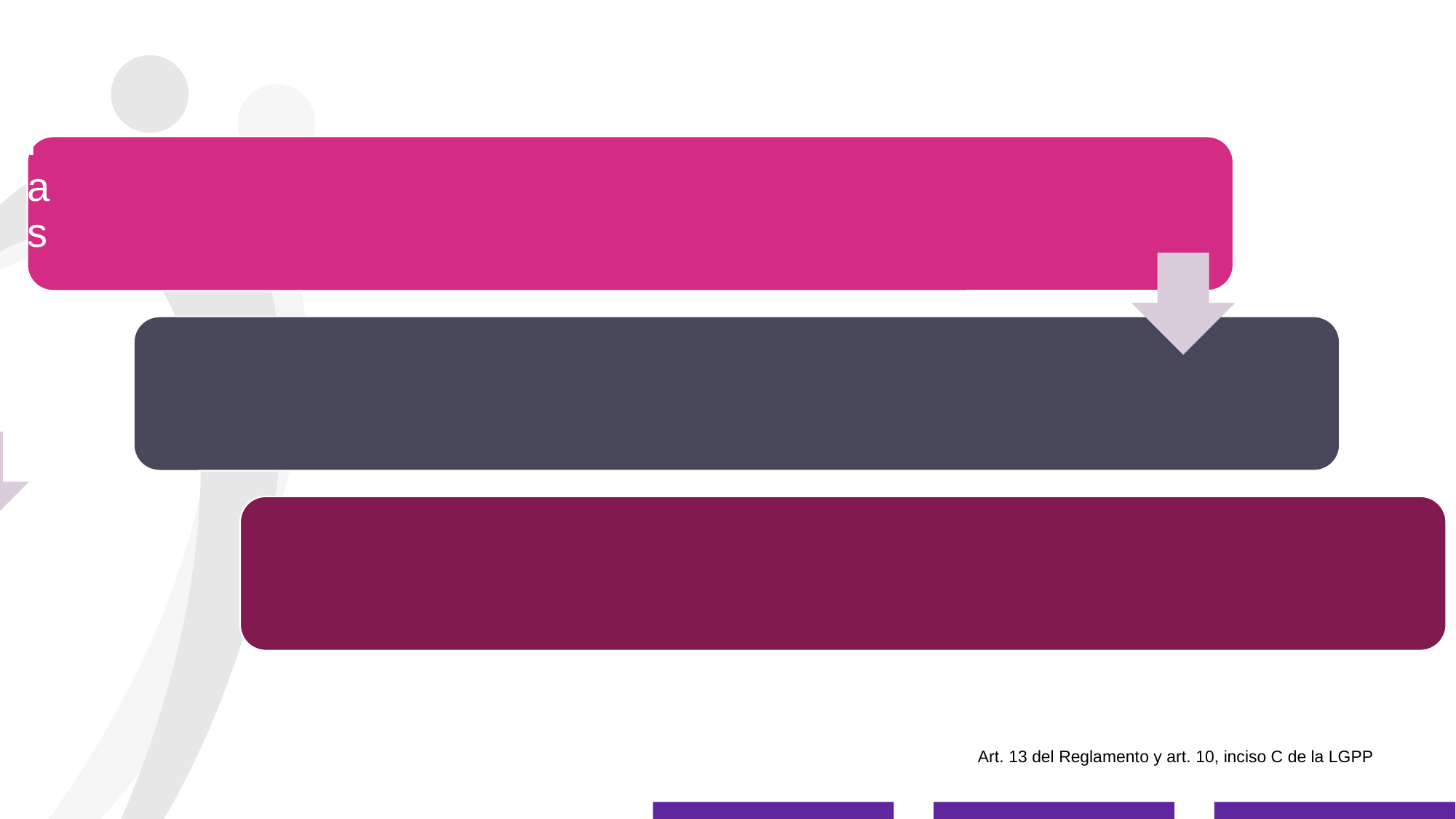

Se reiniciarán las asambleas celebradas
Art. 13 del Reglamento y art. 10, inciso C de la LGPP